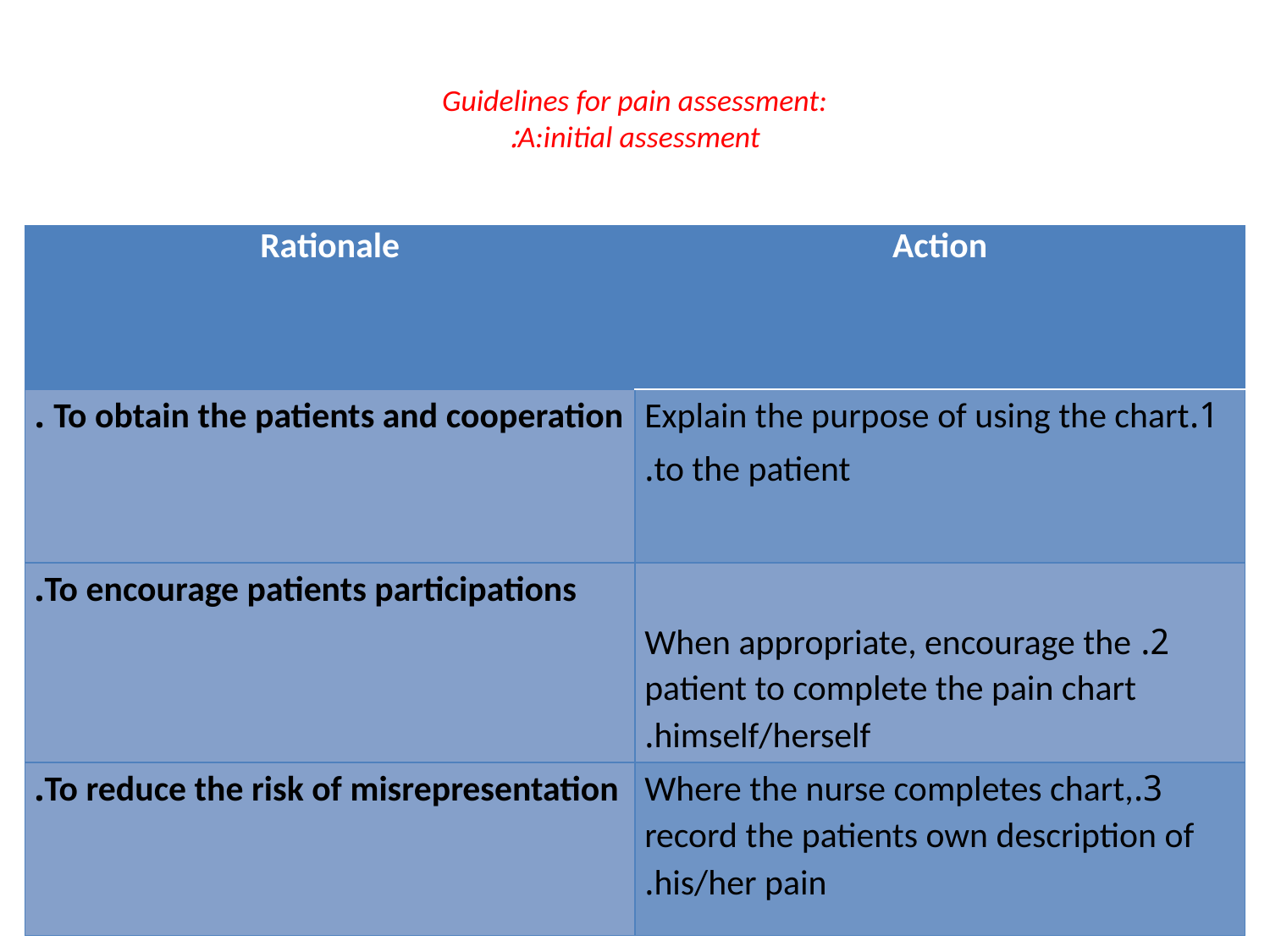

# Guidelines for pain assessment: A:initial assessment:
| Rationale | Action |
| --- | --- |
| To obtain the patients and cooperation . | 1.Explain the purpose of using the chart to the patient. |
| To encourage patients participations. | 2. When appropriate, encourage the patient to complete the pain chart himself/herself. |
| To reduce the risk of misrepresentation. | 3.Where the nurse completes chart, record the patients own description of his/her pain. |